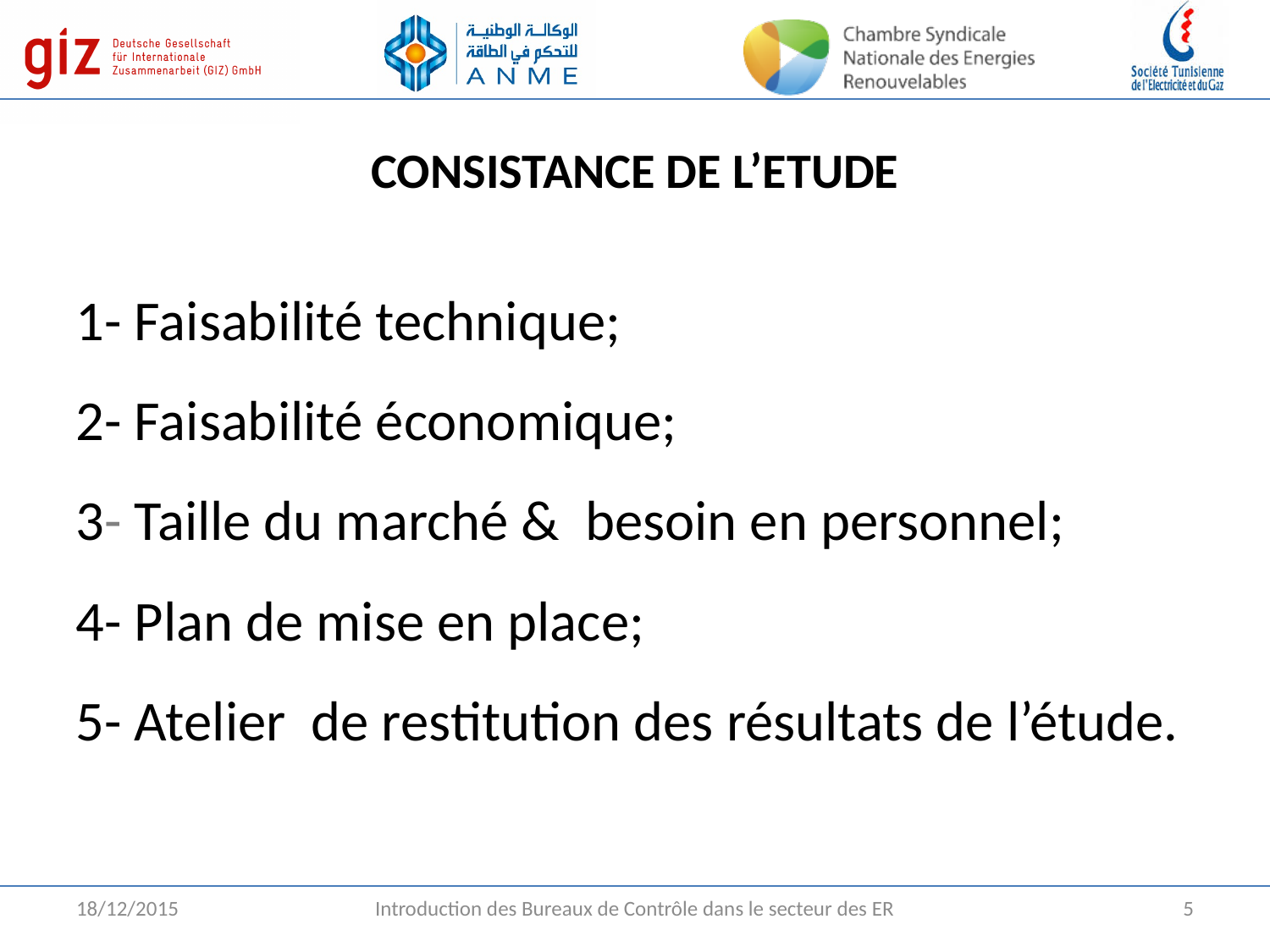

CONSISTANCE DE L’ETUDE
1- Faisabilité technique;
2- Faisabilité économique;
3- Taille du marché &  besoin en personnel;
4- Plan de mise en place;
5- Atelier  de restitution des résultats de l’étude.

18/12/2015
Introduction des Bureaux de Contrôle dans le secteur des ER
5